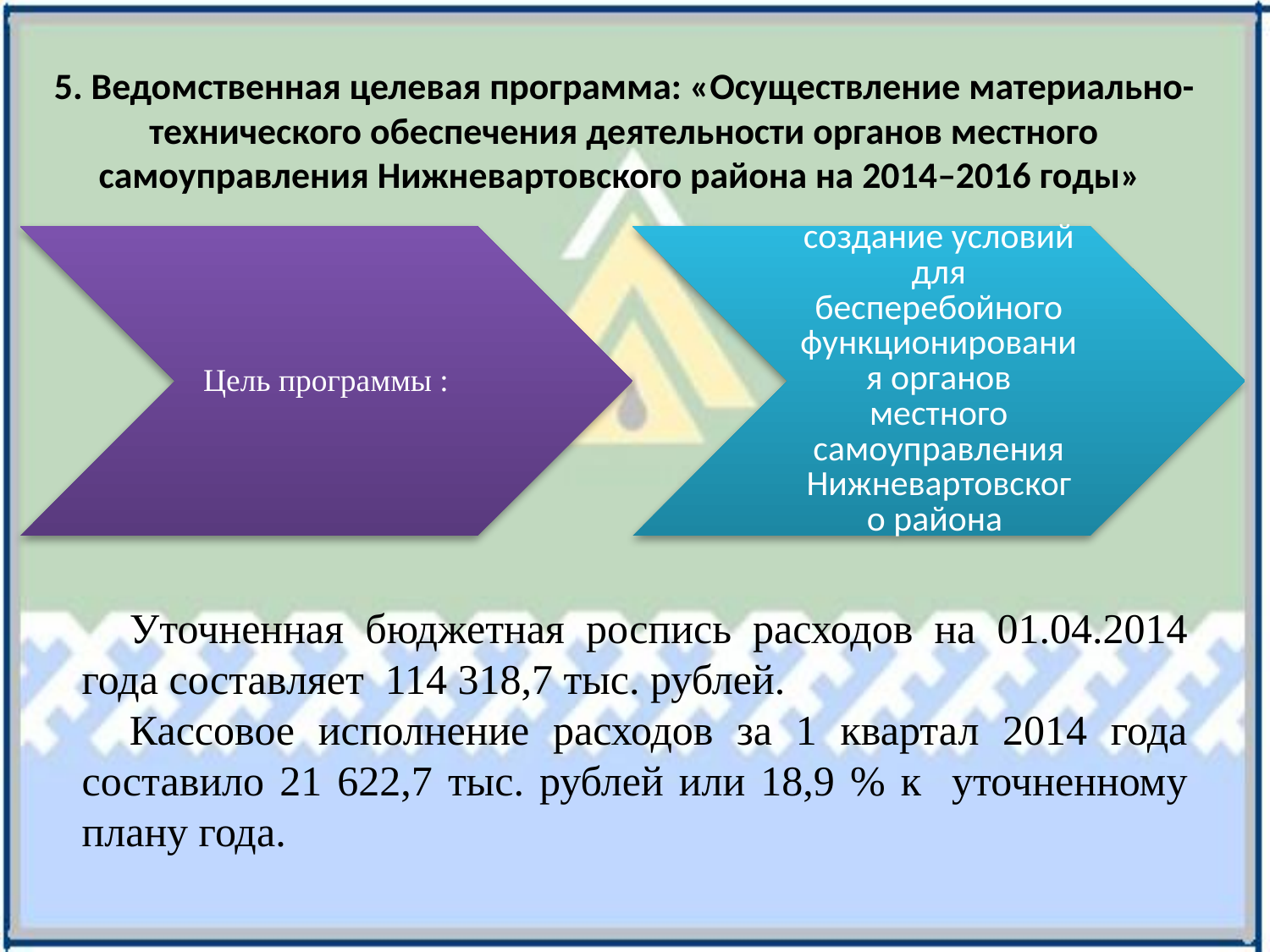

5. Ведомственная целевая программа: «Осуществление материально-технического обеспечения деятельности органов местного самоуправления Нижневартовского района на 2014–2016 годы»
Цель программы :
создание условий для бесперебойного функционирования органов местного самоуправления Нижневартовского района
Уточненная бюджетная роспись расходов на 01.04.2014 года составляет  114 318,7 тыс. рублей.
Кассовое исполнение расходов за 1 квартал 2014 года составило 21 622,7 тыс. рублей или 18,9 % к  уточненному плану года.